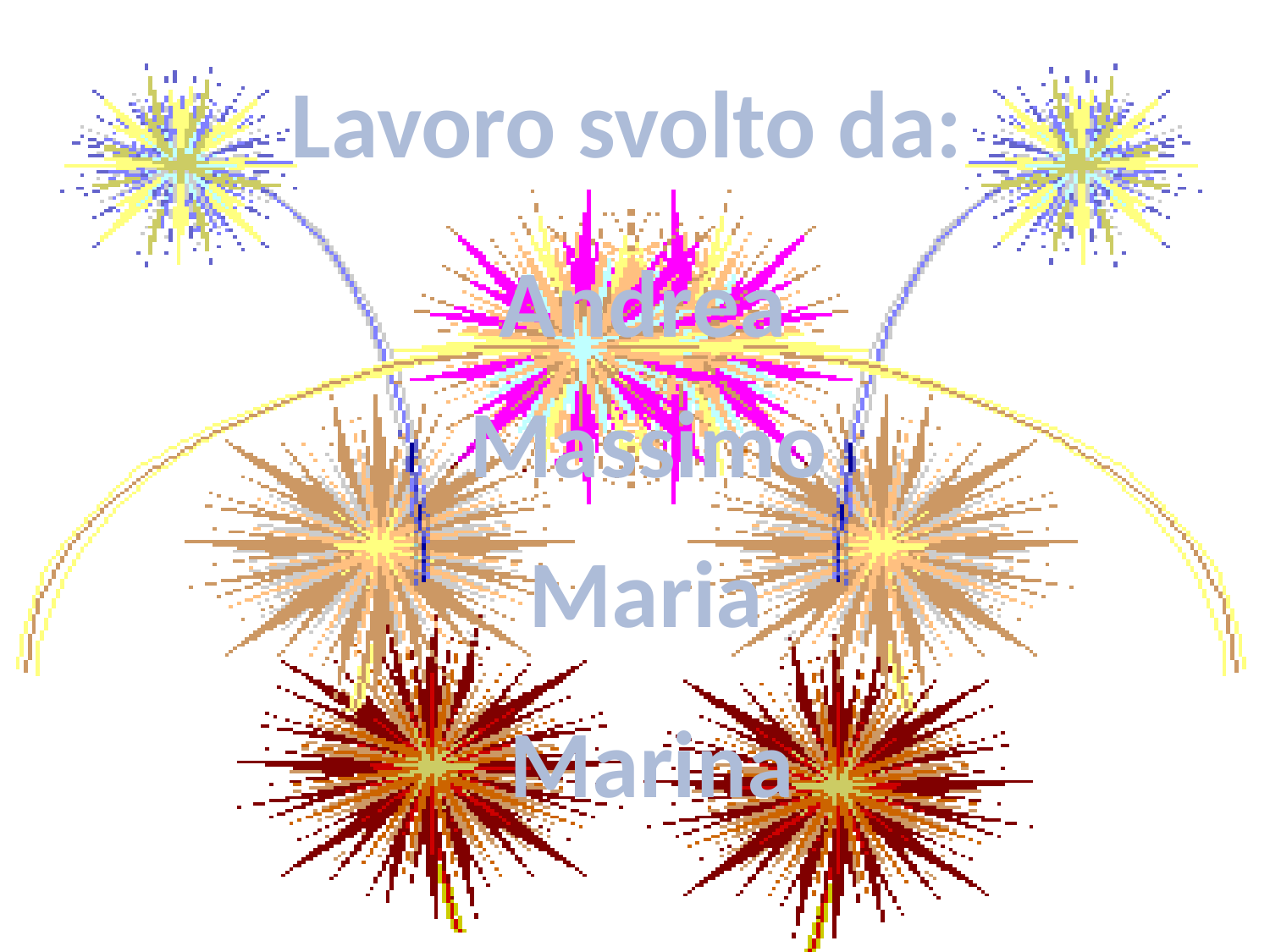

Lavoro svolto da:
Andrea
Massimo
Maria
Marina